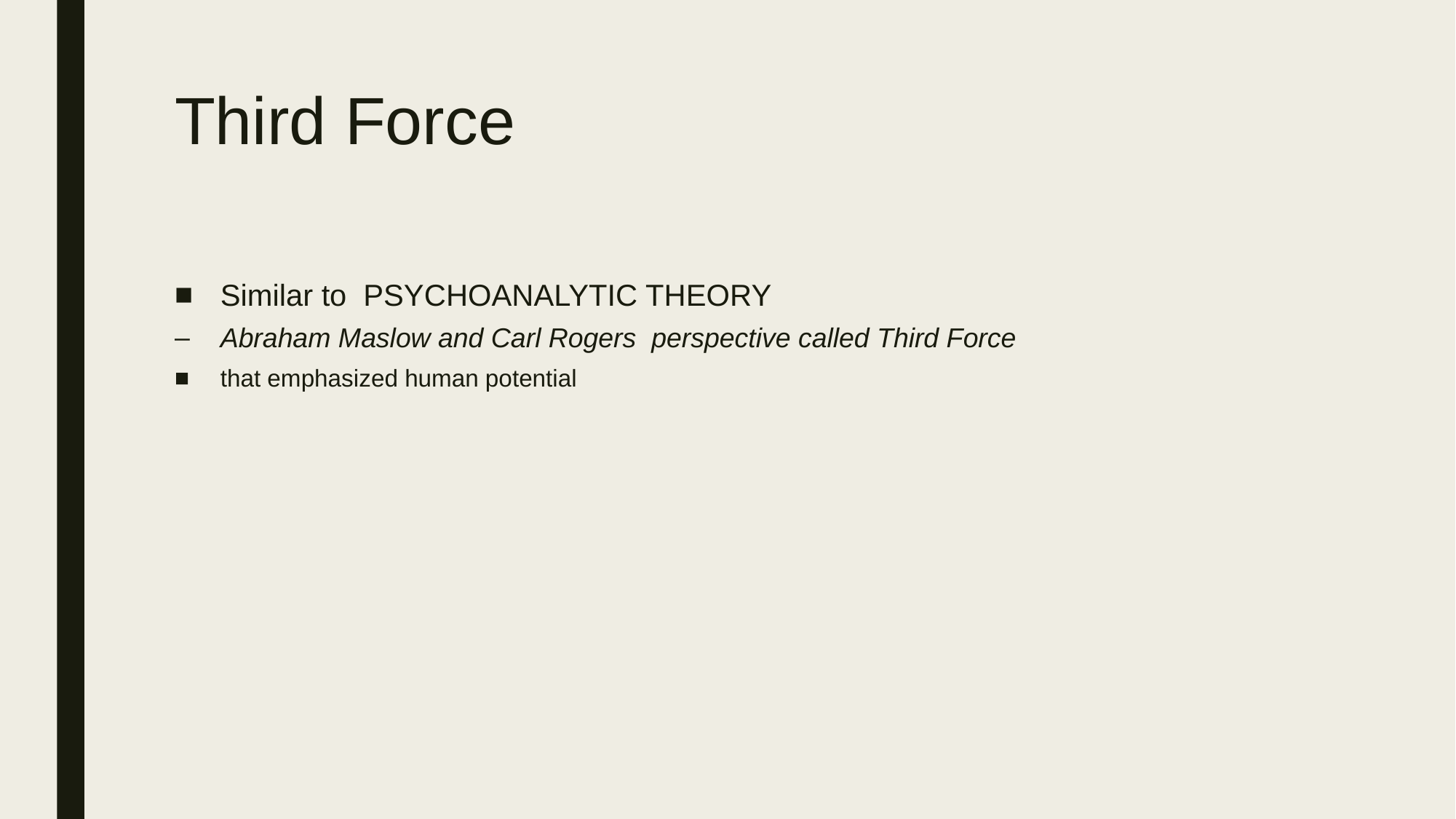

# Third Force
Similar to  PSYCHOANALYTIC THEORY
Abraham Maslow and Carl Rogers  perspective called Third Force
that emphasized human potential